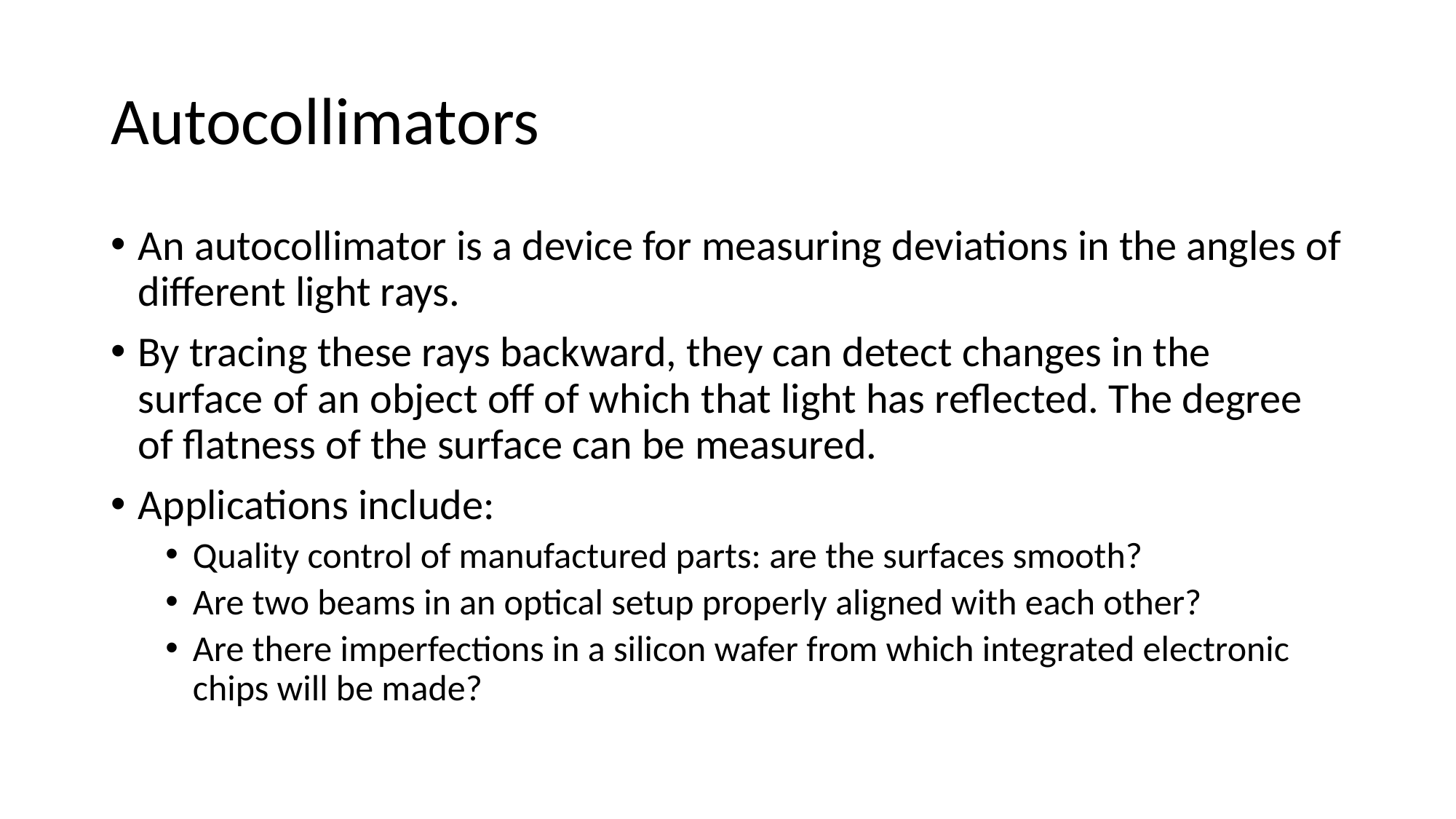

# Autocollimators
An autocollimator is a device for measuring deviations in the angles of different light rays.
By tracing these rays backward, they can detect changes in the surface of an object off of which that light has reflected. The degree of flatness of the surface can be measured.
Applications include:
Quality control of manufactured parts: are the surfaces smooth?
Are two beams in an optical setup properly aligned with each other?
Are there imperfections in a silicon wafer from which integrated electronic chips will be made?